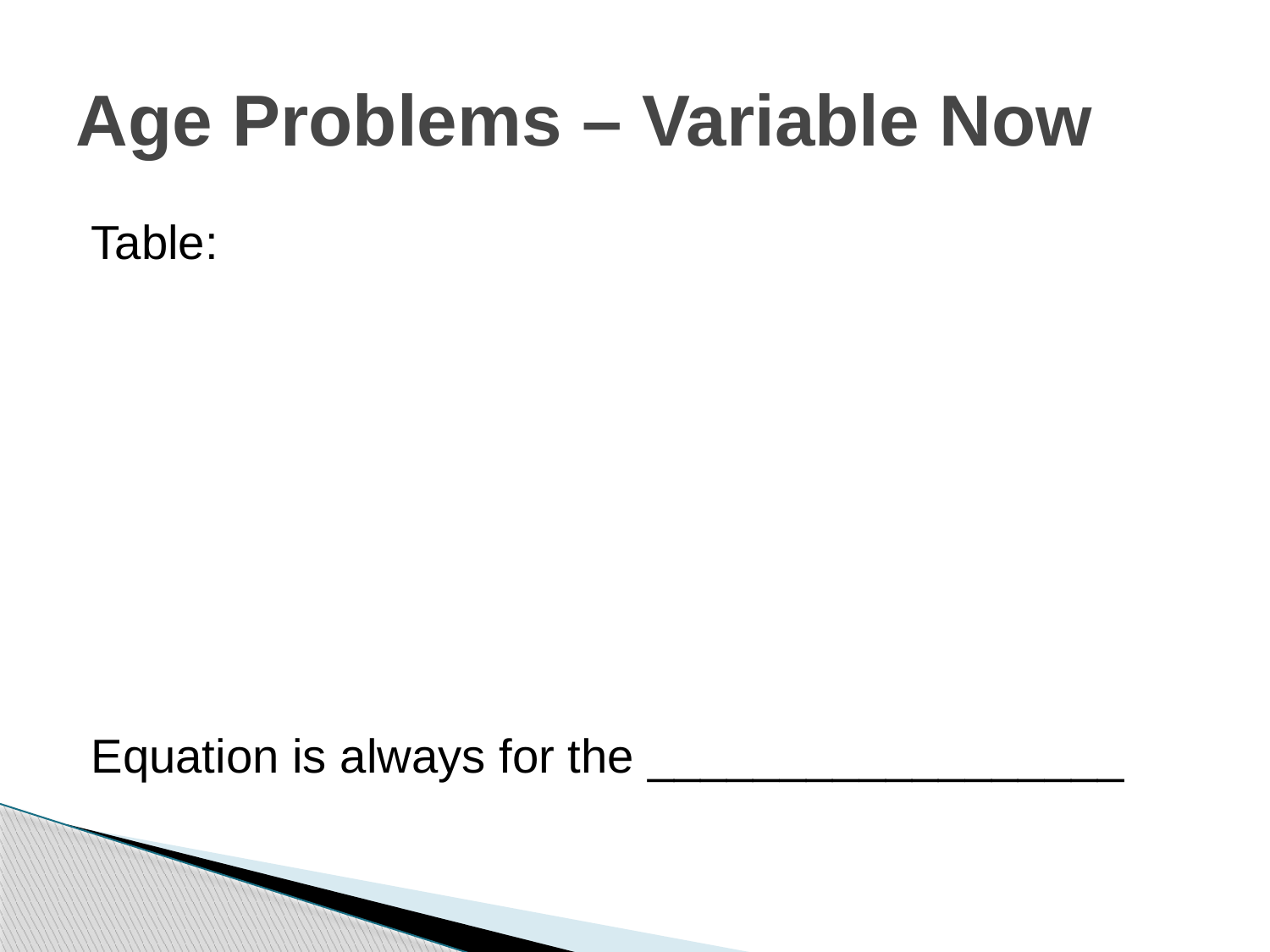

# Age Problems – Variable Now
Table:

Equation is always for the __________________